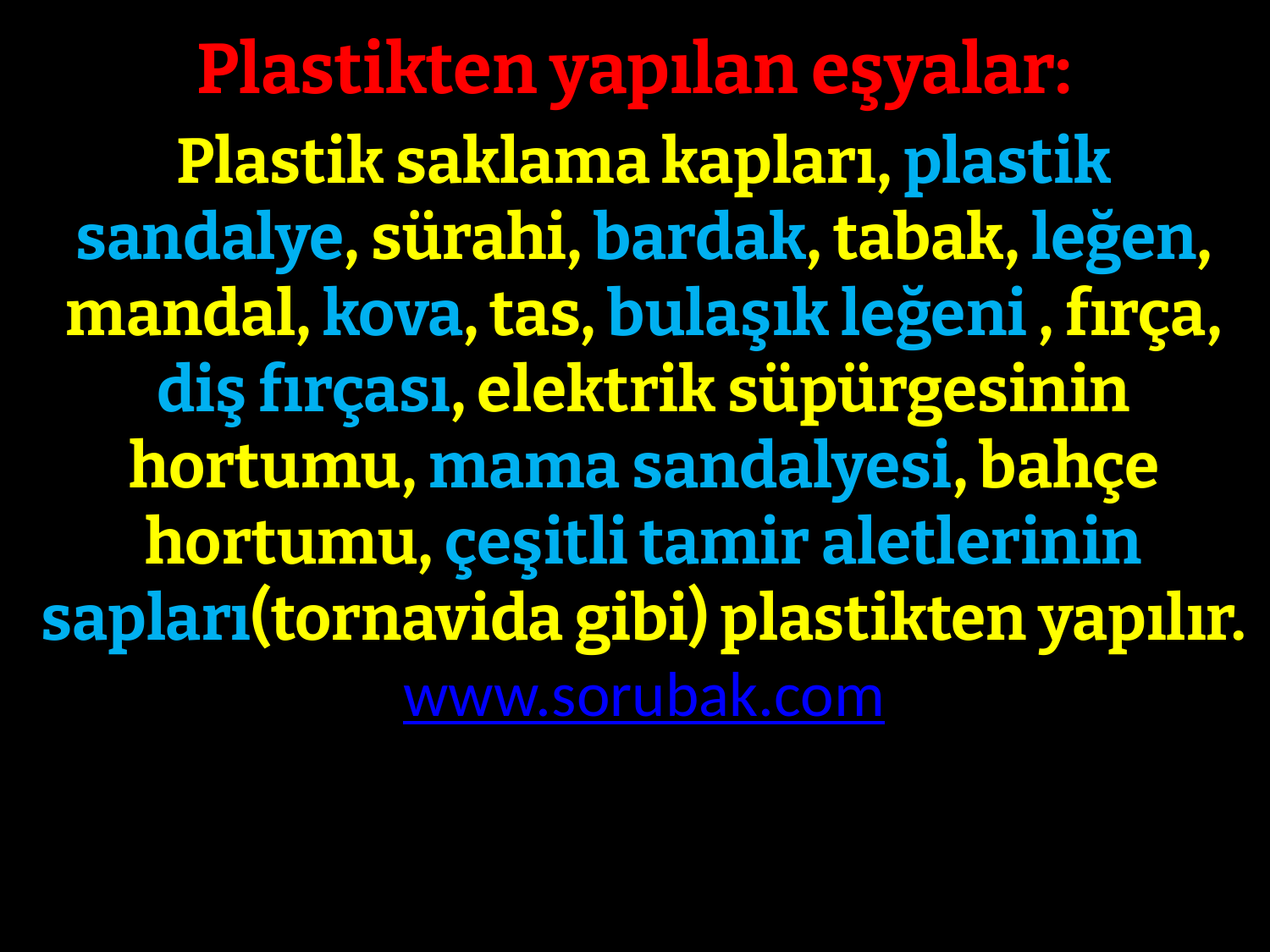

Plastikten yapılan eşyalar:
Plastik saklama kapları, plastik sandalye, sürahi, bardak, tabak, leğen, mandal, kova, tas, bulaşık leğeni , fırça, diş fırçası, elektrik süpürgesinin hortumu, mama sandalyesi, bahçe hortumu, çeşitli tamir aletlerinin sapları(tornavida gibi) plastikten yapılır.
www.sorubak.com
#